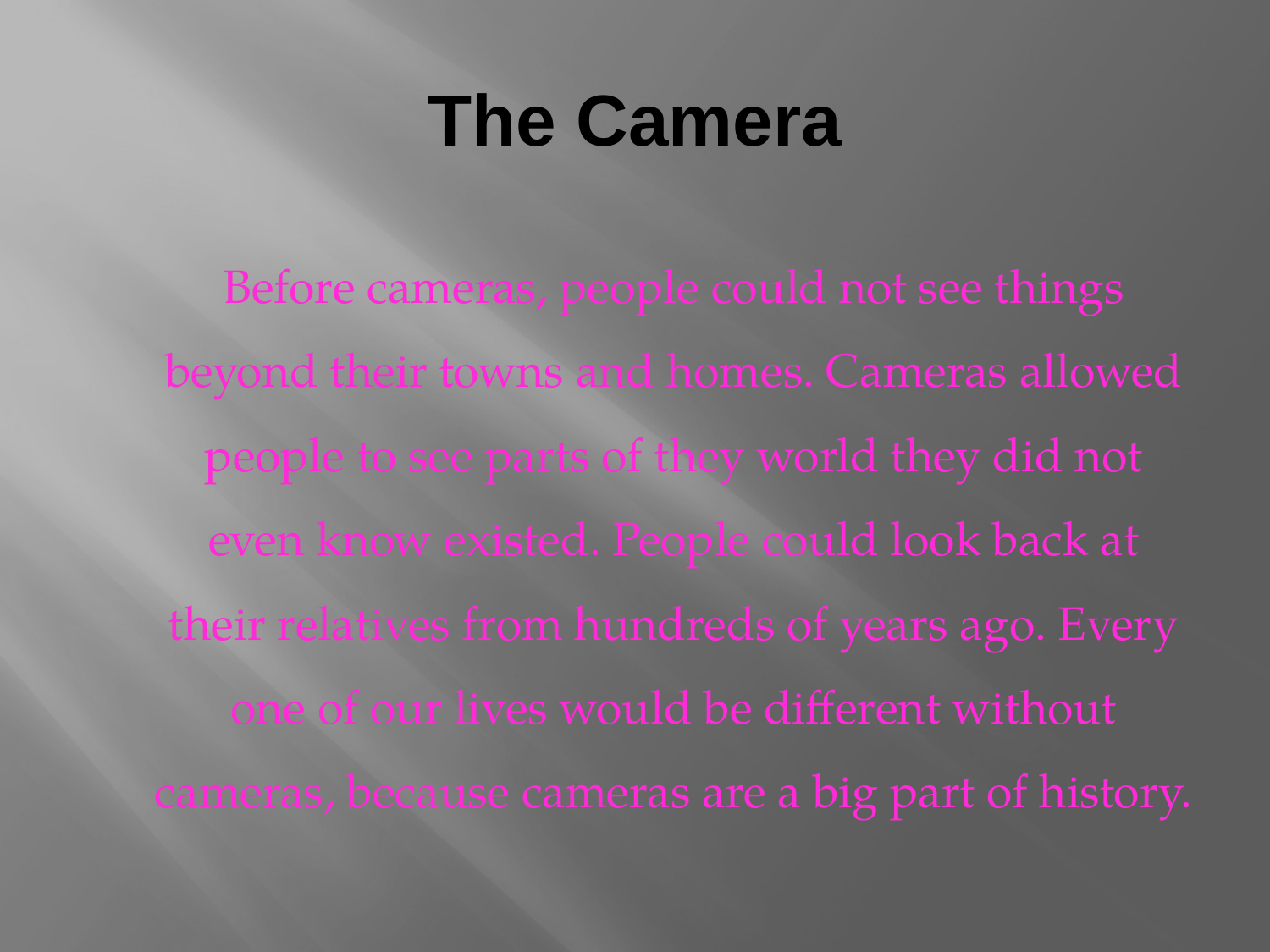

# The Camera
	Before cameras, people could not see things beyond their towns and homes. Cameras allowed people to see parts of they world they did not even know existed. People could look back at their relatives from hundreds of years ago. Every one of our lives would be different without cameras, because cameras are a big part of history.